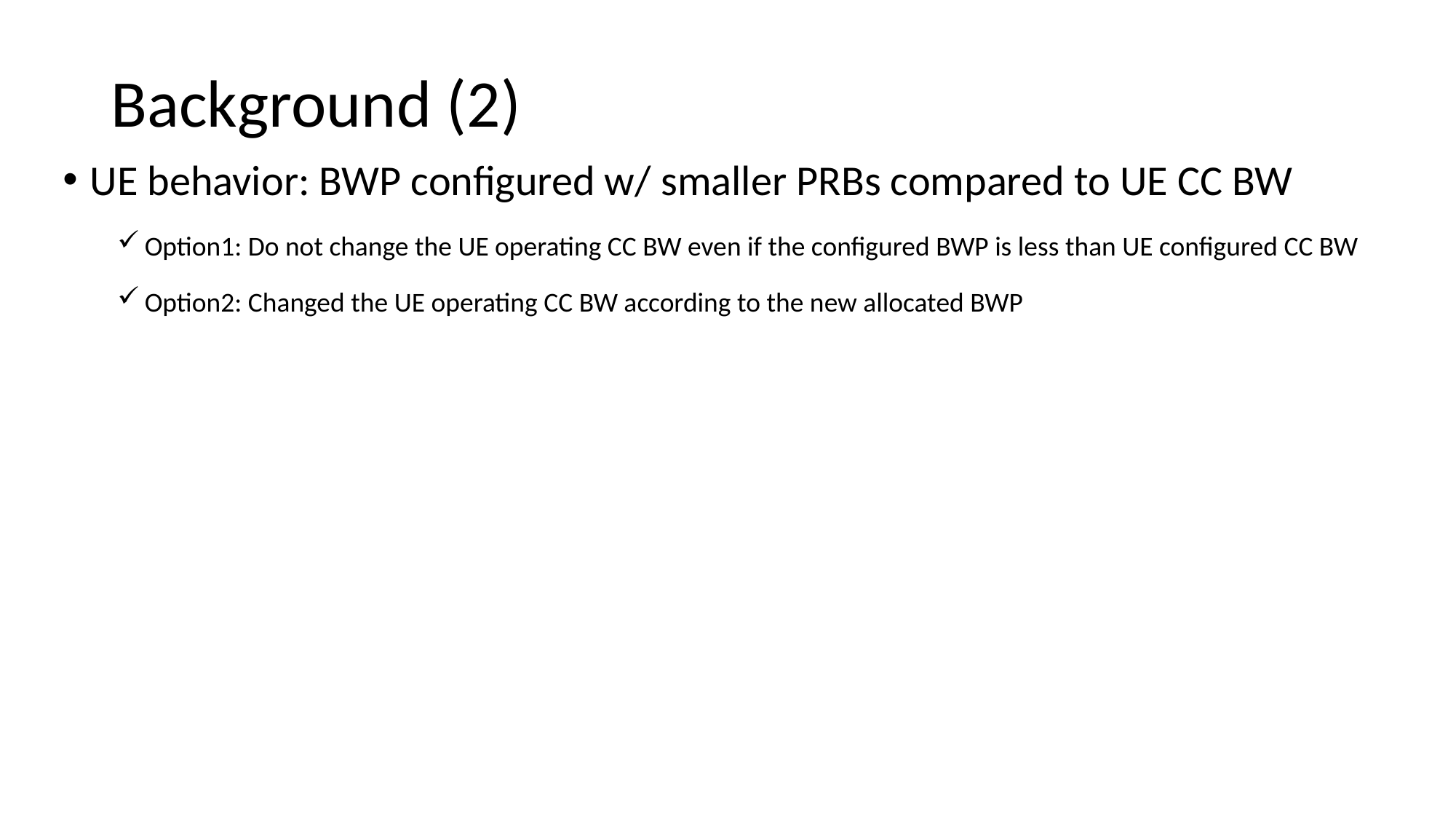

# Background (2)
UE behavior: BWP configured w/ smaller PRBs compared to UE CC BW
Option1: Do not change the UE operating CC BW even if the configured BWP is less than UE configured CC BW
Option2: Changed the UE operating CC BW according to the new allocated BWP